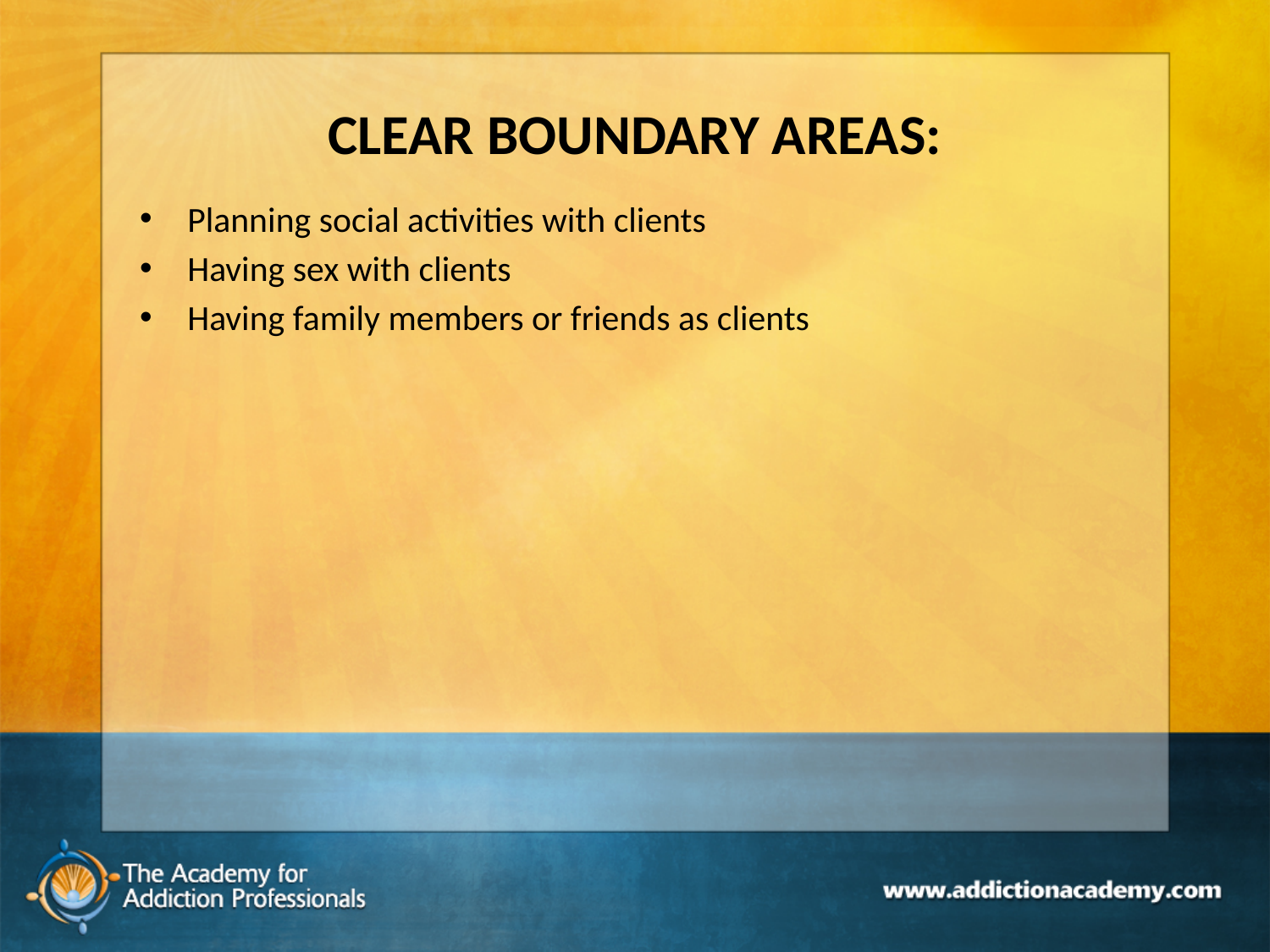

# CLEAR BOUNDARY AREAS:
Planning social activities with clients
Having sex with clients
Having family members or friends as clients